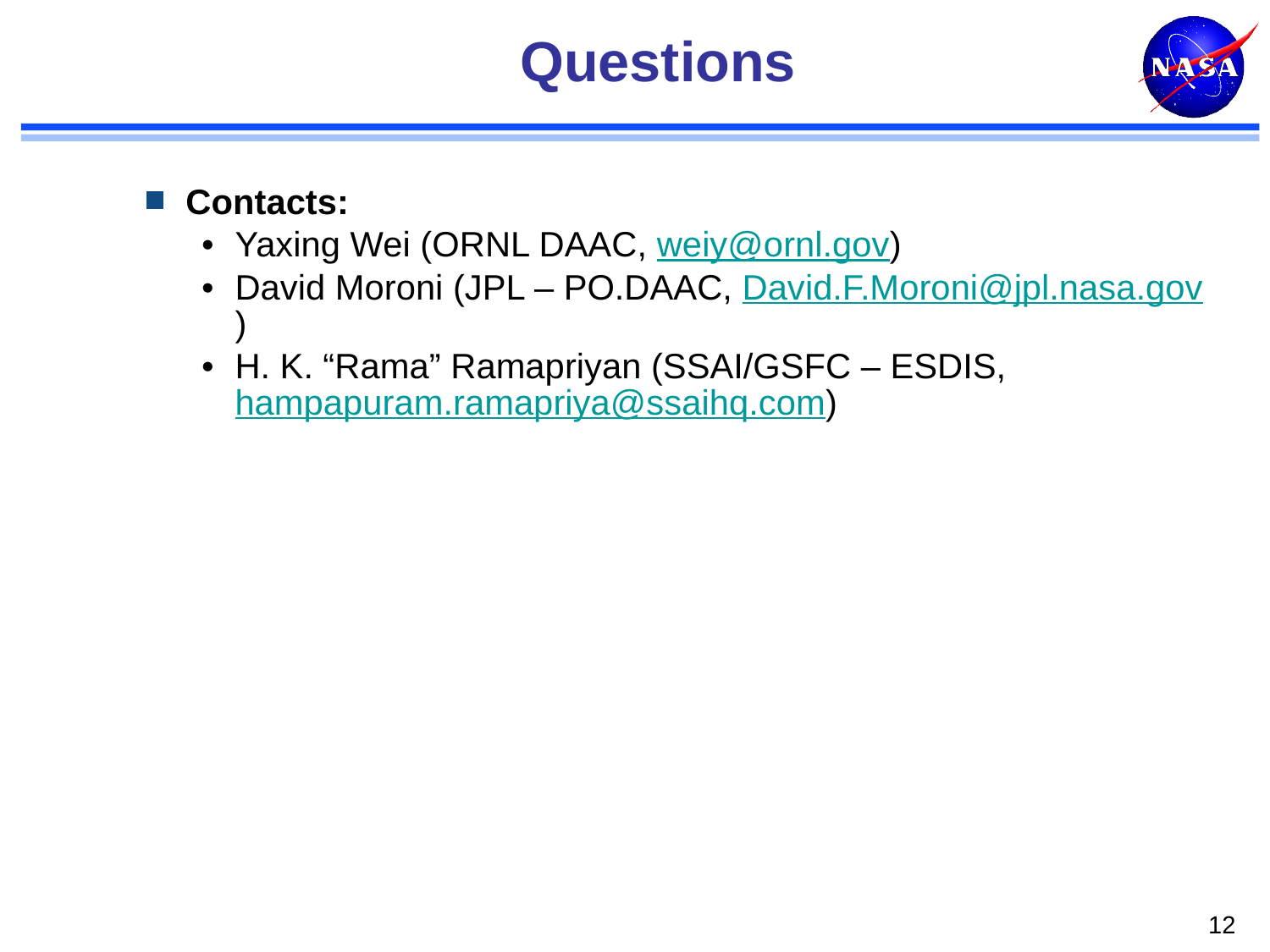

# Questions
Contacts:
Yaxing Wei (ORNL DAAC, weiy@ornl.gov)
David Moroni (JPL – PO.DAAC, David.F.Moroni@jpl.nasa.gov)
H. K. “Rama” Ramapriyan (SSAI/GSFC – ESDIS, hampapuram.ramapriya@ssaihq.com)
12